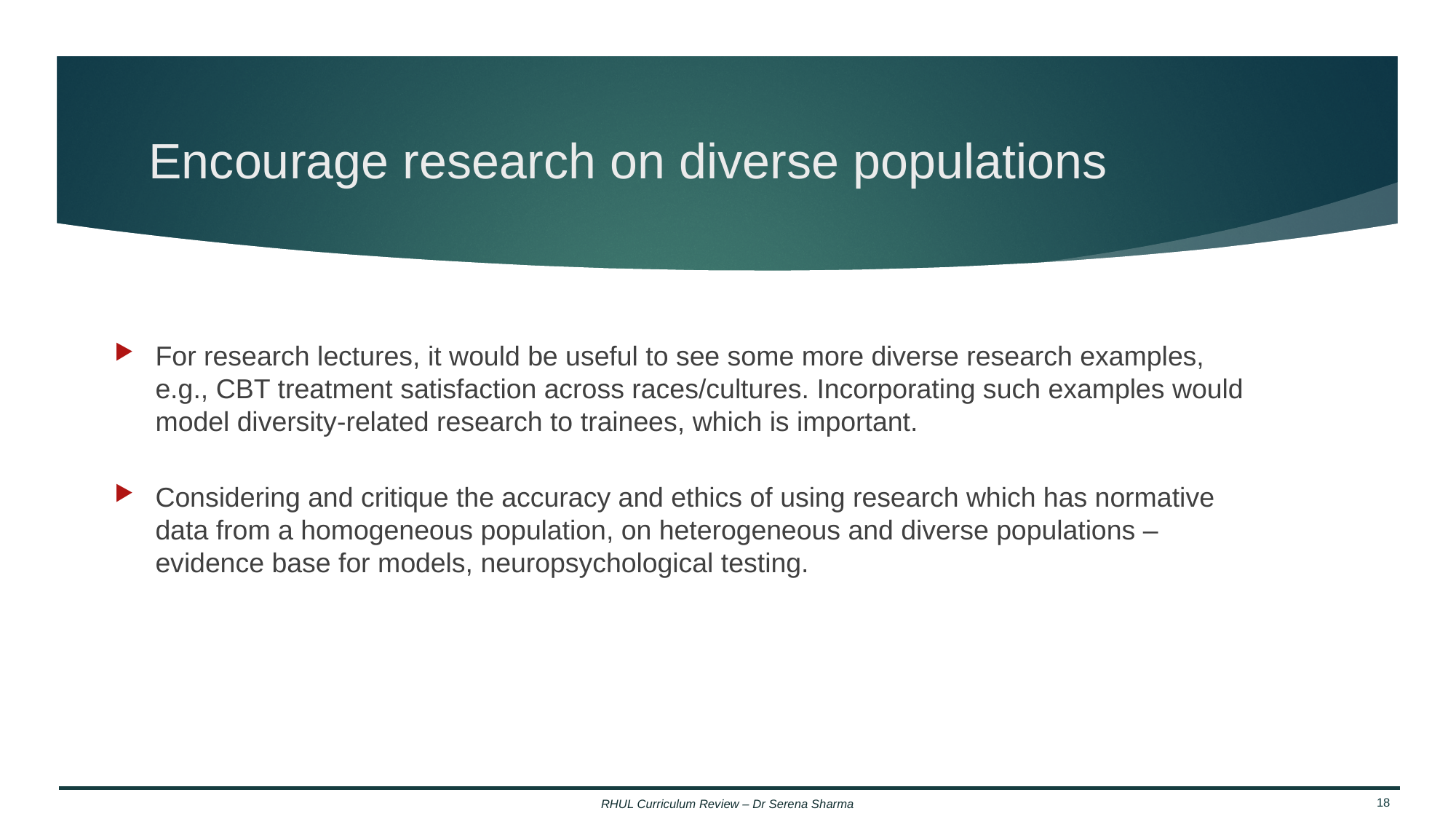

# Encourage research on diverse populations
For research lectures, it would be useful to see some more diverse research examples, e.g., CBT treatment satisfaction across races/cultures. Incorporating such examples would model diversity-related research to trainees, which is important.
Considering and critique the accuracy and ethics of using research which has normative data from a homogeneous population, on heterogeneous and diverse populations – evidence base for models, neuropsychological testing.

RHUL Curriculum Review – Dr Serena Sharma